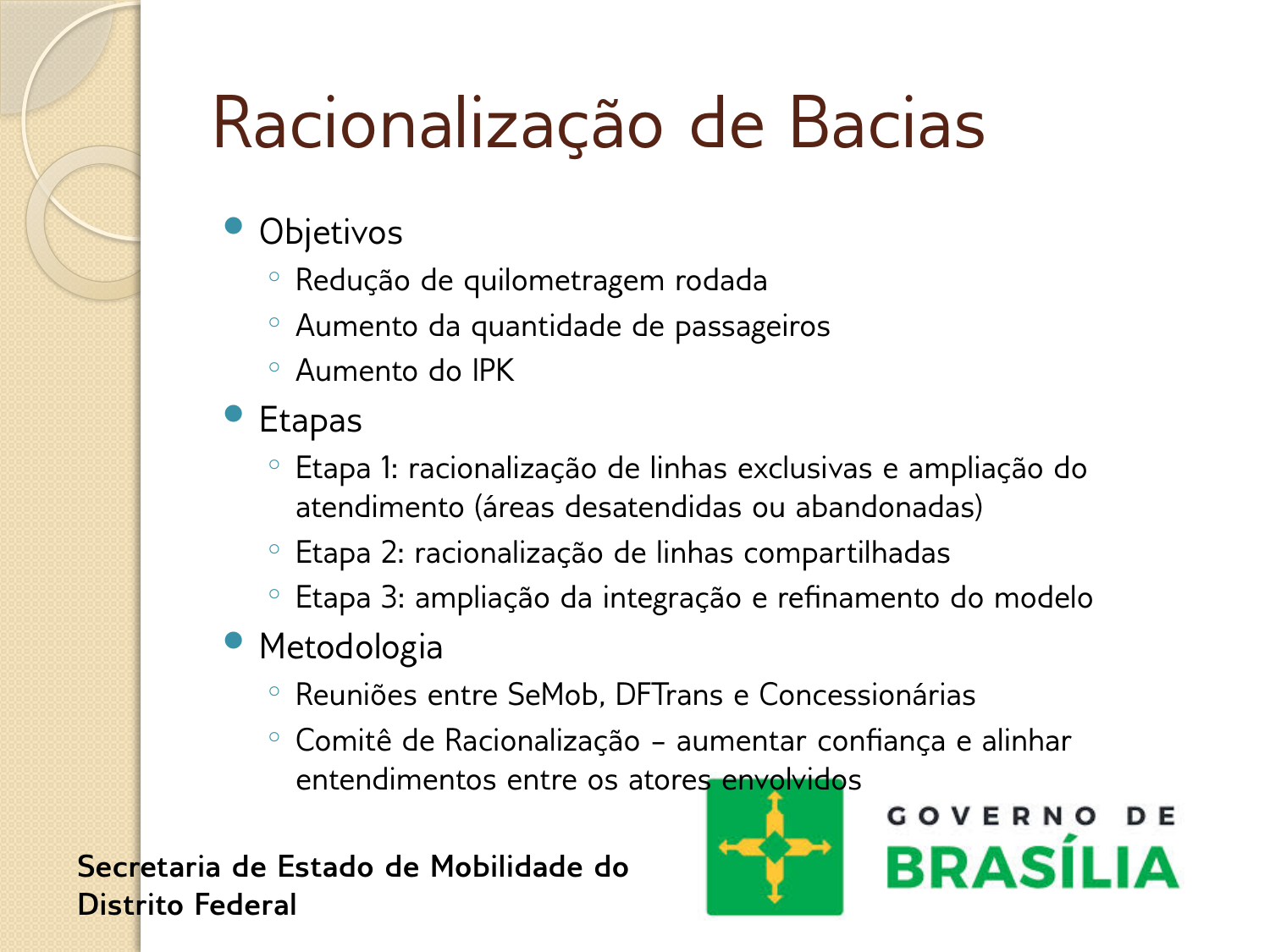

# Racionalização de Bacias
Objetivos
Redução de quilometragem rodada
Aumento da quantidade de passageiros
Aumento do IPK
Etapas
Etapa 1: racionalização de linhas exclusivas e ampliação do atendimento (áreas desatendidas ou abandonadas)
Etapa 2: racionalização de linhas compartilhadas
Etapa 3: ampliação da integração e refinamento do modelo
Metodologia
Reuniões entre SeMob, DFTrans e Concessionárias
Comitê de Racionalização – aumentar confiança e alinhar entendimentos entre os atores envolvidos